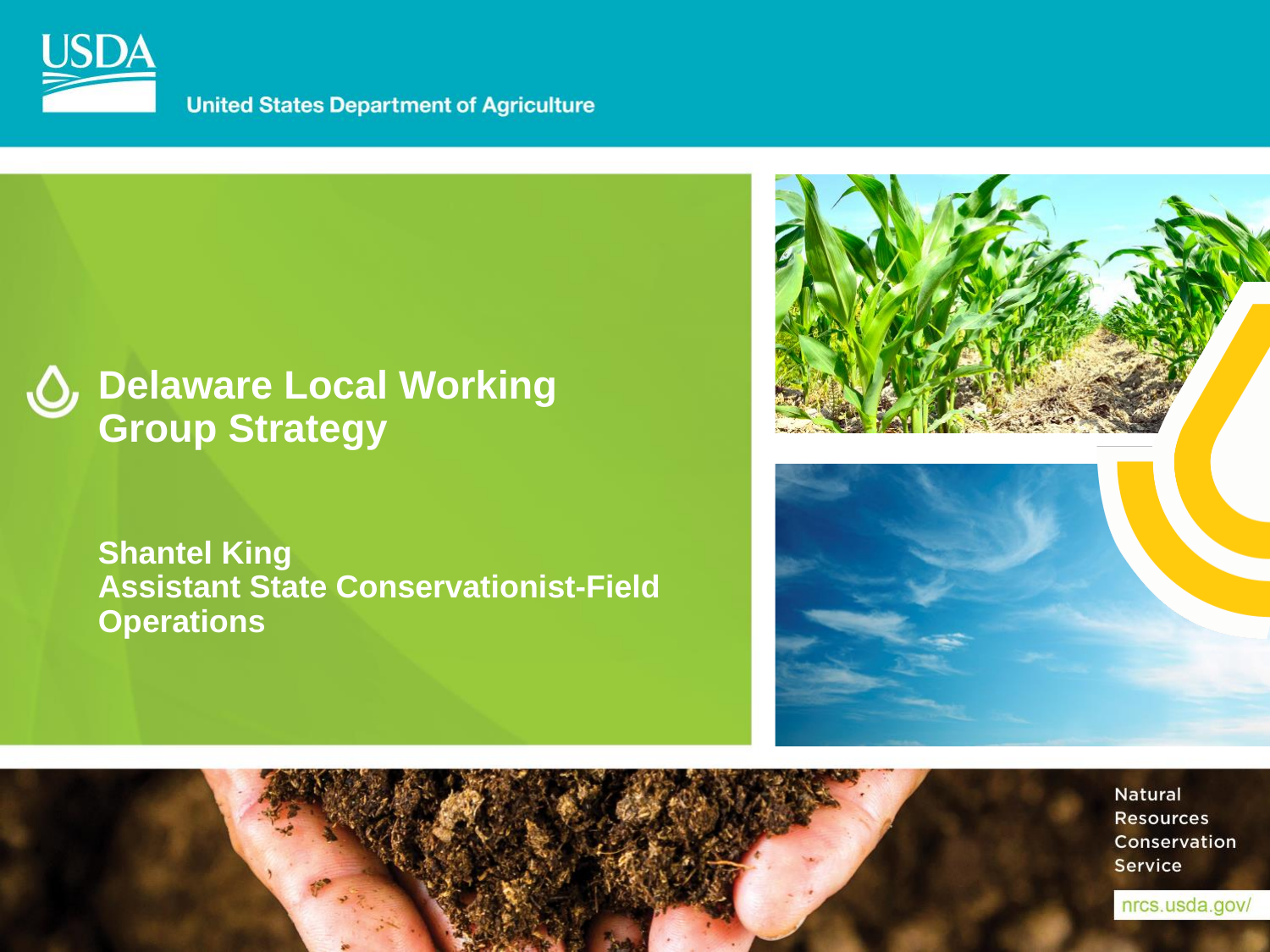

# Delaware Local Working Group Strategy Shantel King Assistant State Conservationist-Field Operations